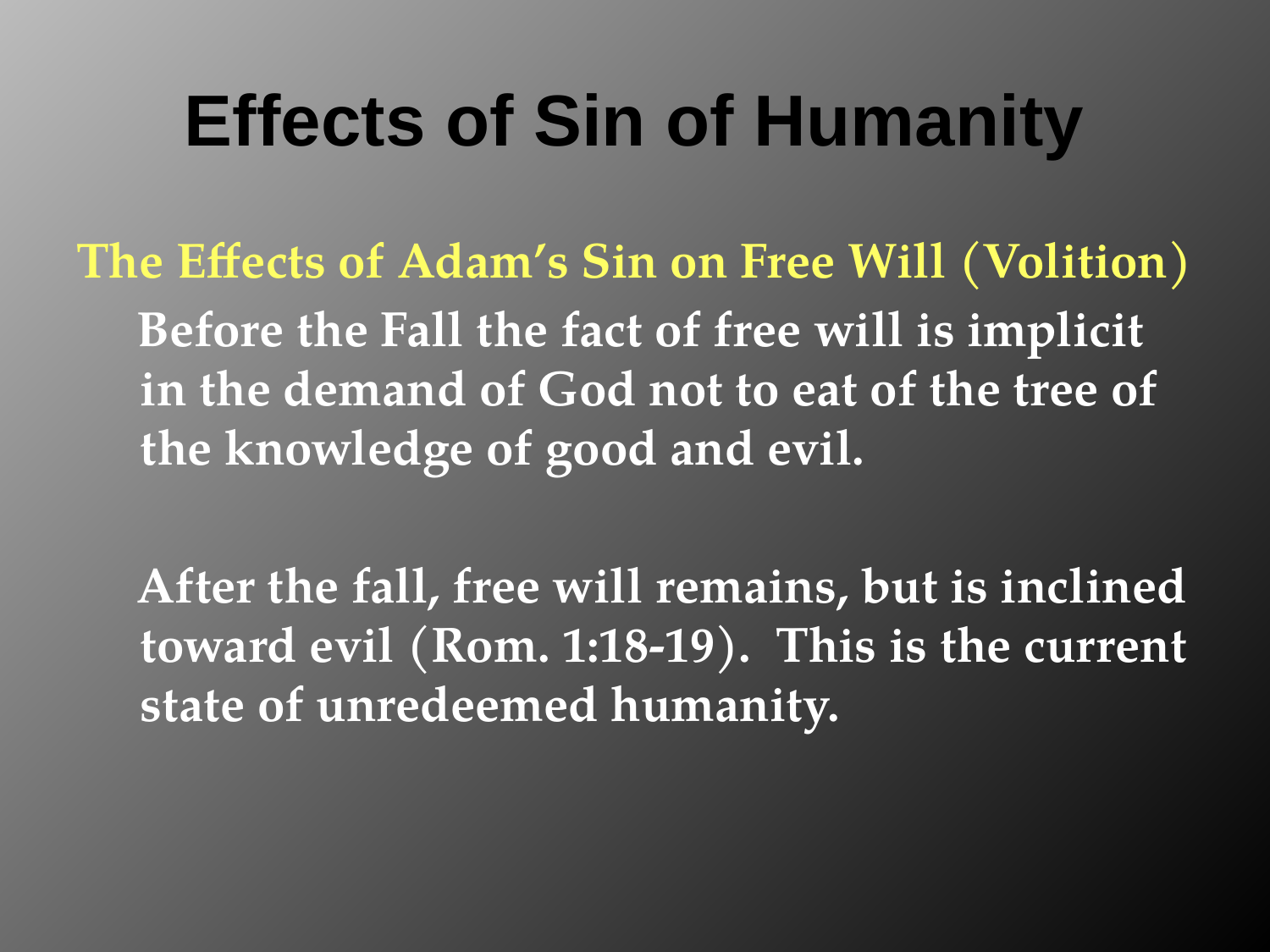

# Effects of Sin of Humanity
The Effects of Adam’s Sin on Free Will (Volition)
Before the Fall the fact of free will is implicit in the demand of God not to eat of the tree of the knowledge of good and evil.

After the fall, free will remains, but is inclined toward evil (Rom. 1:18-19).  This is the current state of unredeemed humanity.